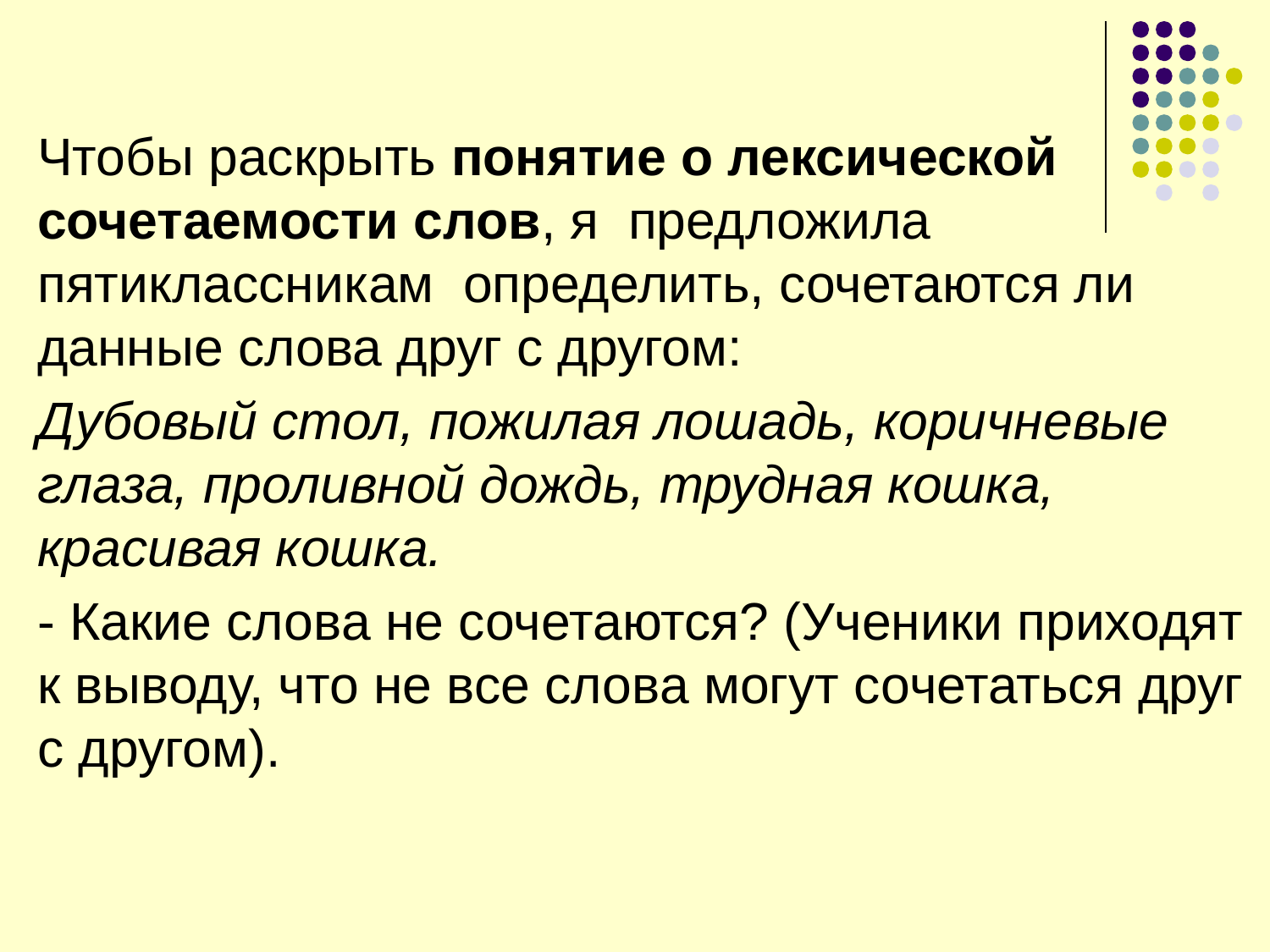

Чтобы раскрыть понятие о лексической сочетаемости слов, я  предложила пятиклассникам  определить, сочетаются ли данные слова друг с другом:
Дубовый стол, пожилая лошадь, коричневые глаза, проливной дождь, трудная кошка, красивая кошка.
- Какие слова не сочетаются? (Ученики приходят к выводу, что не все слова могут сочетаться друг с другом).